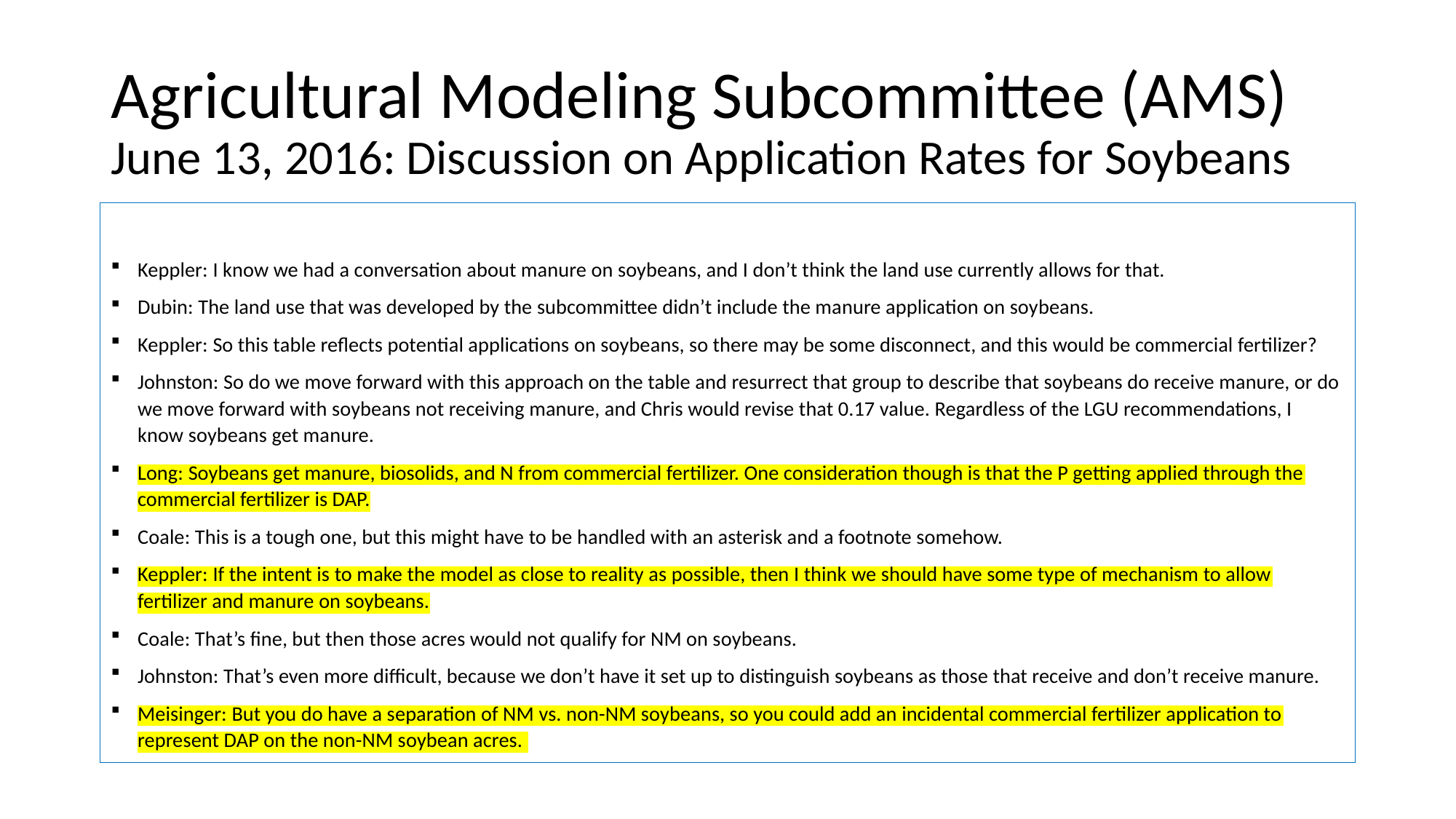

# Agricultural Modeling Subcommittee (AMS) June 13, 2016: Discussion on Application Rates for Soybeans

Keppler: I know we had a conversation about manure on soybeans, and I don’t think the land use currently allows for that.
Dubin: The land use that was developed by the subcommittee didn’t include the manure application on soybeans.
Keppler: So this table reflects potential applications on soybeans, so there may be some disconnect, and this would be commercial fertilizer?
Johnston: So do we move forward with this approach on the table and resurrect that group to describe that soybeans do receive manure, or do we move forward with soybeans not receiving manure, and Chris would revise that 0.17 value. Regardless of the LGU recommendations, I know soybeans get manure.
Long: Soybeans get manure, biosolids, and N from commercial fertilizer. One consideration though is that the P getting applied through the commercial fertilizer is DAP.
Coale: This is a tough one, but this might have to be handled with an asterisk and a footnote somehow.
Keppler: If the intent is to make the model as close to reality as possible, then I think we should have some type of mechanism to allow fertilizer and manure on soybeans.
Coale: That’s fine, but then those acres would not qualify for NM on soybeans.
Johnston: That’s even more difficult, because we don’t have it set up to distinguish soybeans as those that receive and don’t receive manure.
Meisinger: But you do have a separation of NM vs. non-NM soybeans, so you could add an incidental commercial fertilizer application to represent DAP on the non-NM soybean acres.